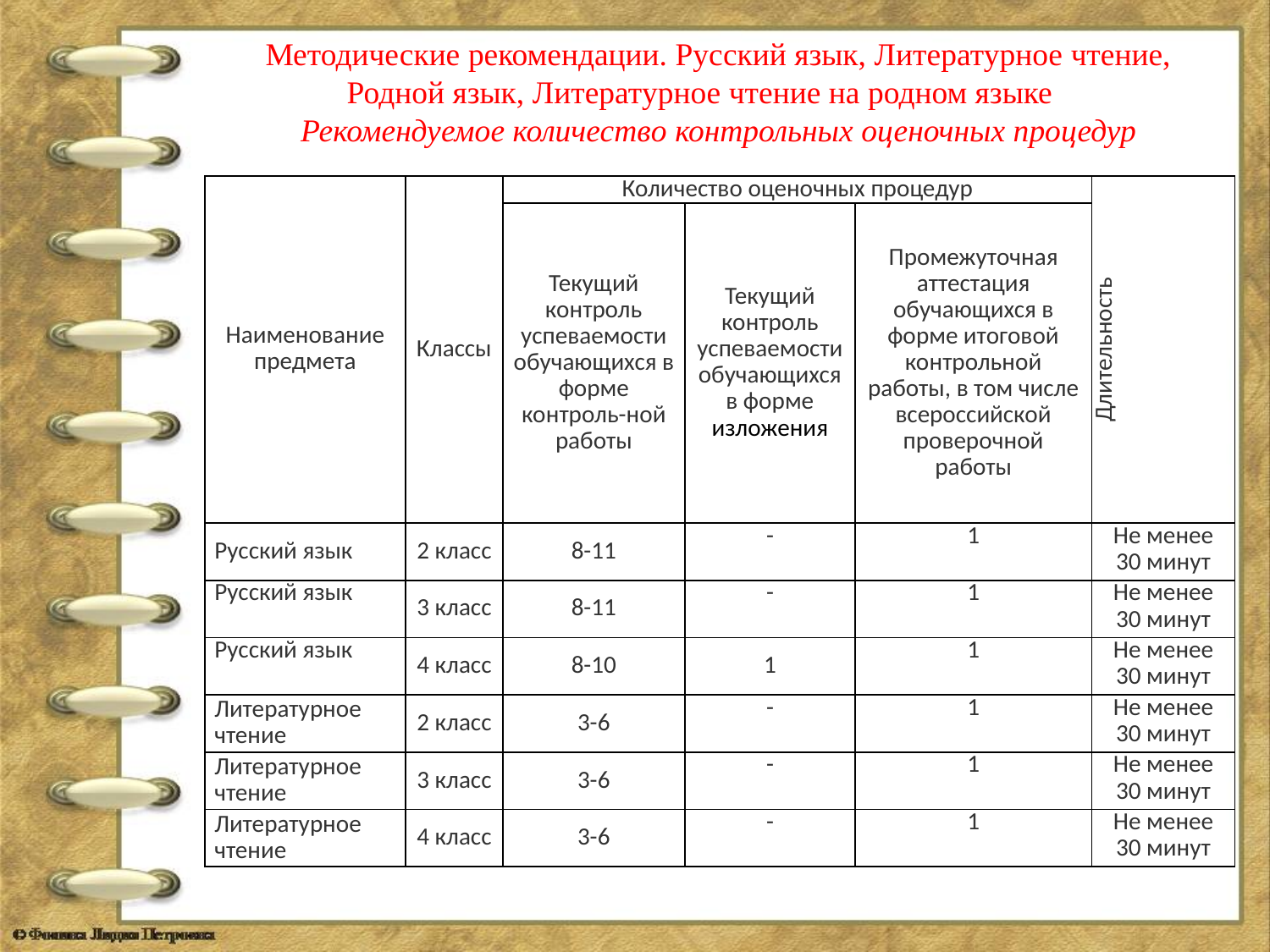

Методические рекомендации. Русский язык, Литературное чтение, Родной язык, Литературное чтение на родном языке
Рекомендуемое количествo контрольных оценочных процедур

| Наименование предмета | Классы | Количество оценочных процедур |  |  | Длительность |
| --- | --- | --- | --- | --- | --- |
|  |  | Текущий контроль успеваемости обучающихся в форме контроль-ной работы | Текущий контроль успеваемости обучающихся в форме изложения | Промежуточная аттестация обучающихся в форме итоговой контрольной работы, в том числе всероссийской проверочной работы |  |
| Русский язык | 2 класс | 8-11 | - | 1 | Не менее 30 минут |
| Русский язык | 3 класс | 8-11 | - | 1 | Не менее 30 минут |
| Русский язык | 4 класс | 8-10 | 1 | 1 | Не менее 30 минут |
| Литературное чтение | 2 класс | 3-6 | - | 1 | Не менее 30 минут |
| Литературное чтение | 3 класс | 3-6 | - | 1 | Не менее 30 минут |
| Литературное чтение | 4 класс | 3-6 | - | 1 | Не менее 30 минут |